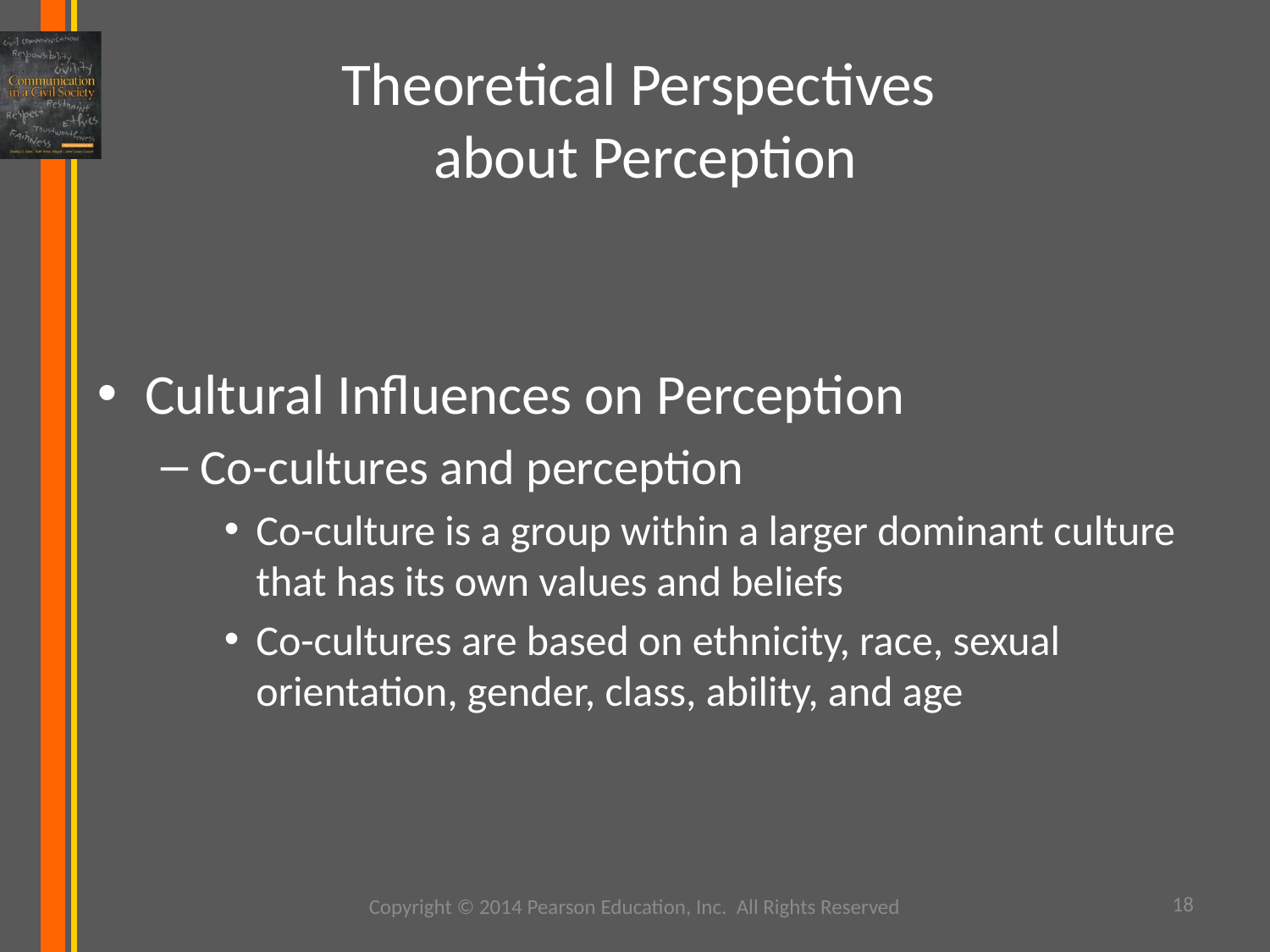

# Theoretical Perspectives about Perception
Cultural Influences on Perception
Co-cultures and perception
Co-culture is a group within a larger dominant culture that has its own values and beliefs
Co-cultures are based on ethnicity, race, sexual orientation, gender, class, ability, and age
Copyright © 2014 Pearson Education, Inc.  All Rights Reserved
18